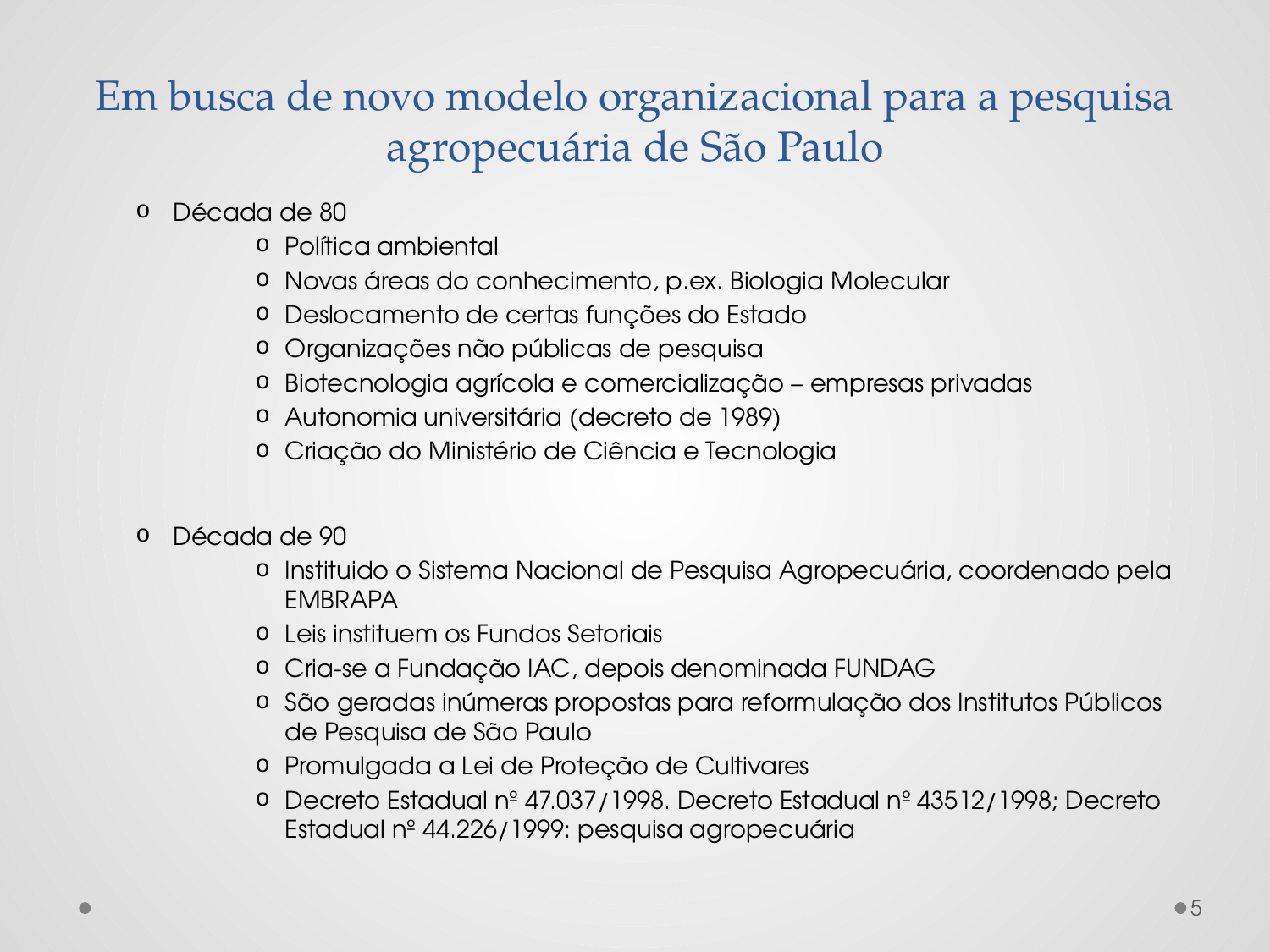

# Em busca de novo modelo organizacional para a pesquisa agropecuária de São Paulo

Década de 80
Política ambiental
Novas áreas do conhecimento, p.ex. Biologia Molecular
Deslocamento de certas funções do Estado
Organizações não públicas de pesquisa
Biotecnologia agrícola e comercialização – empresas privadas
Autonomia universitária (decreto de 1989)
Criação do Ministério de Ciência e Tecnologia

Década de 90
Instituido o Sistema Nacional de Pesquisa Agropecuária, coordenado pela EMBRAPA
Leis instituem os Fundos Setoriais
Cria-se a Fundação IAC, depois denominada FUNDAG
São geradas inúmeras propostas para reformulação dos Institutos Públicos de Pesquisa de São Paulo
Promulgada a Lei de Proteção de Cultivares
Decreto Estadual nº 47.037/1998. Decreto Estadual nº 43512/1998; Decreto Estadual nº 44.226/1999: pesquisa agropecuária

5